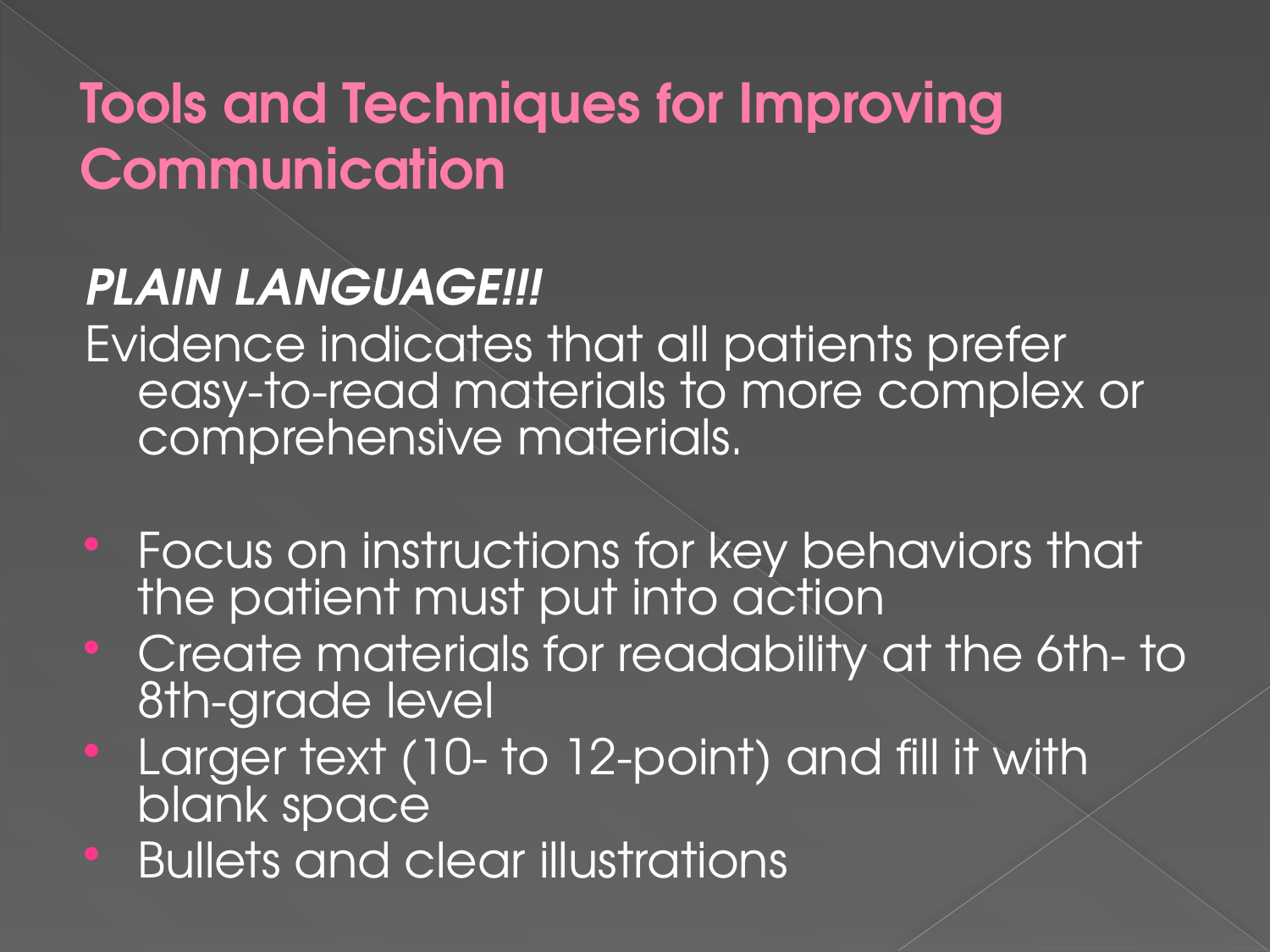

# Tools and Techniques for Improving Communication
PLAIN LANGUAGE!!!
Evidence indicates that all patients prefer easy-to-read materials to more complex or comprehensive materials.

Focus on instructions for key behaviors that the patient must put into action
Create materials for readability at the 6th- to 8th-grade level
Larger text (10- to 12-point) and fill it with blank space
Bullets and clear illustrations